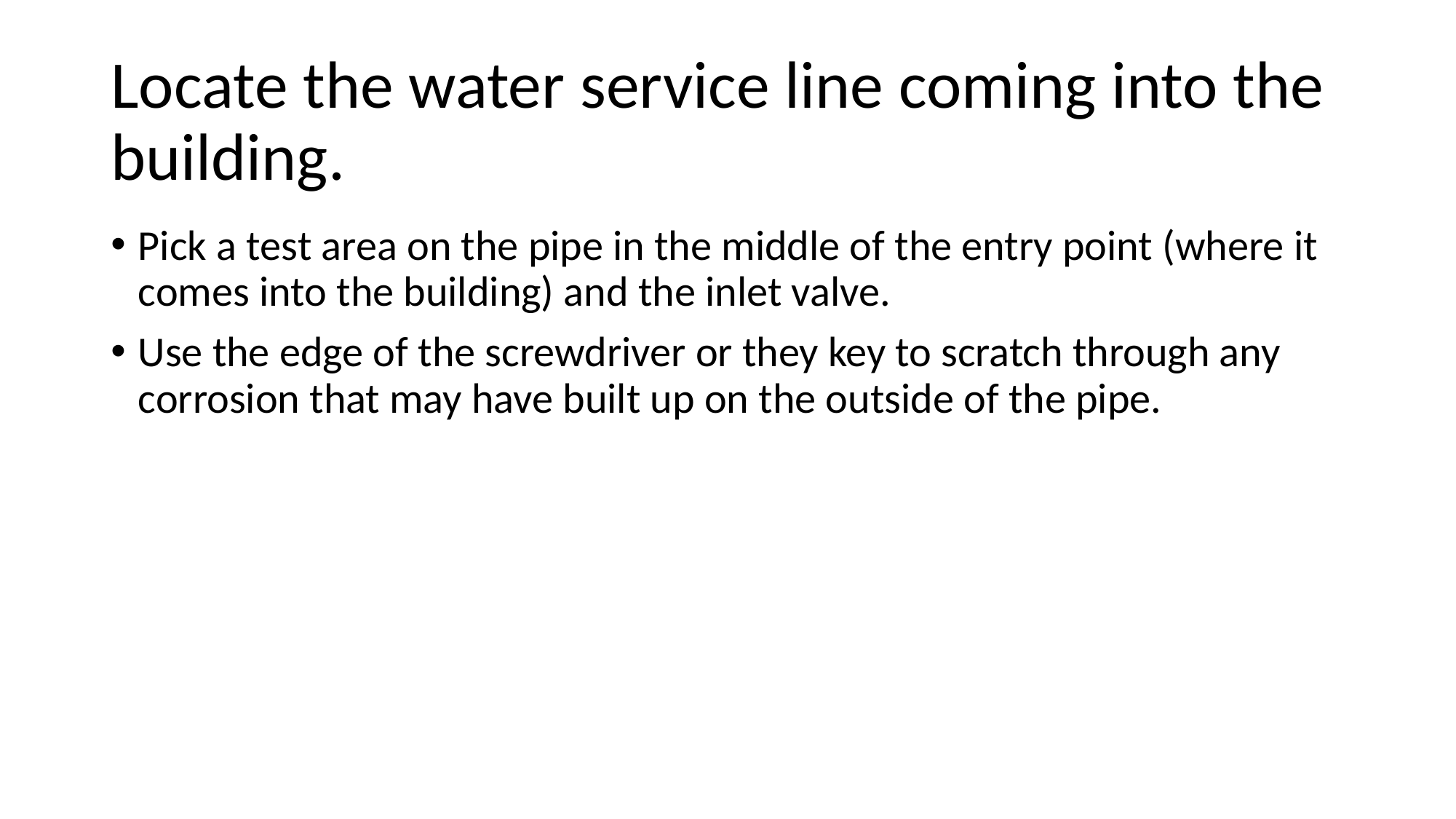

# Locate the water service line coming into the building.
Pick a test area on the pipe in the middle of the entry point (where it comes into the building) and the inlet valve.
Use the edge of the screwdriver or they key to scratch through any corrosion that may have built up on the outside of the pipe.